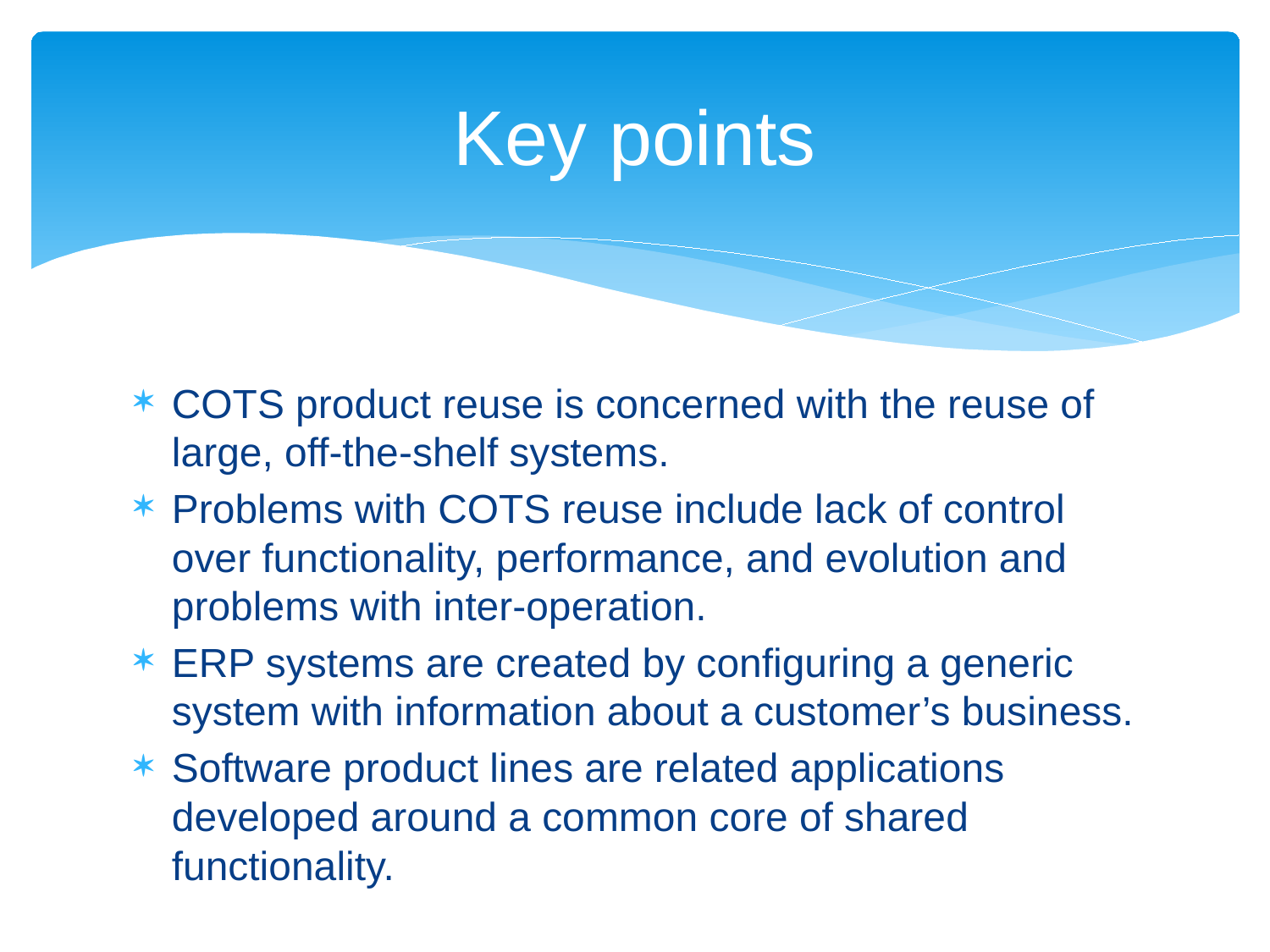

# Key points
COTS product reuse is concerned with the reuse of large, off-the-shelf systems.
Problems with COTS reuse include lack of control over functionality, performance, and evolution and problems with inter-operation.
ERP systems are created by configuring a generic system with information about a customer’s business.
Software product lines are related applications developed around a common core of shared functionality.